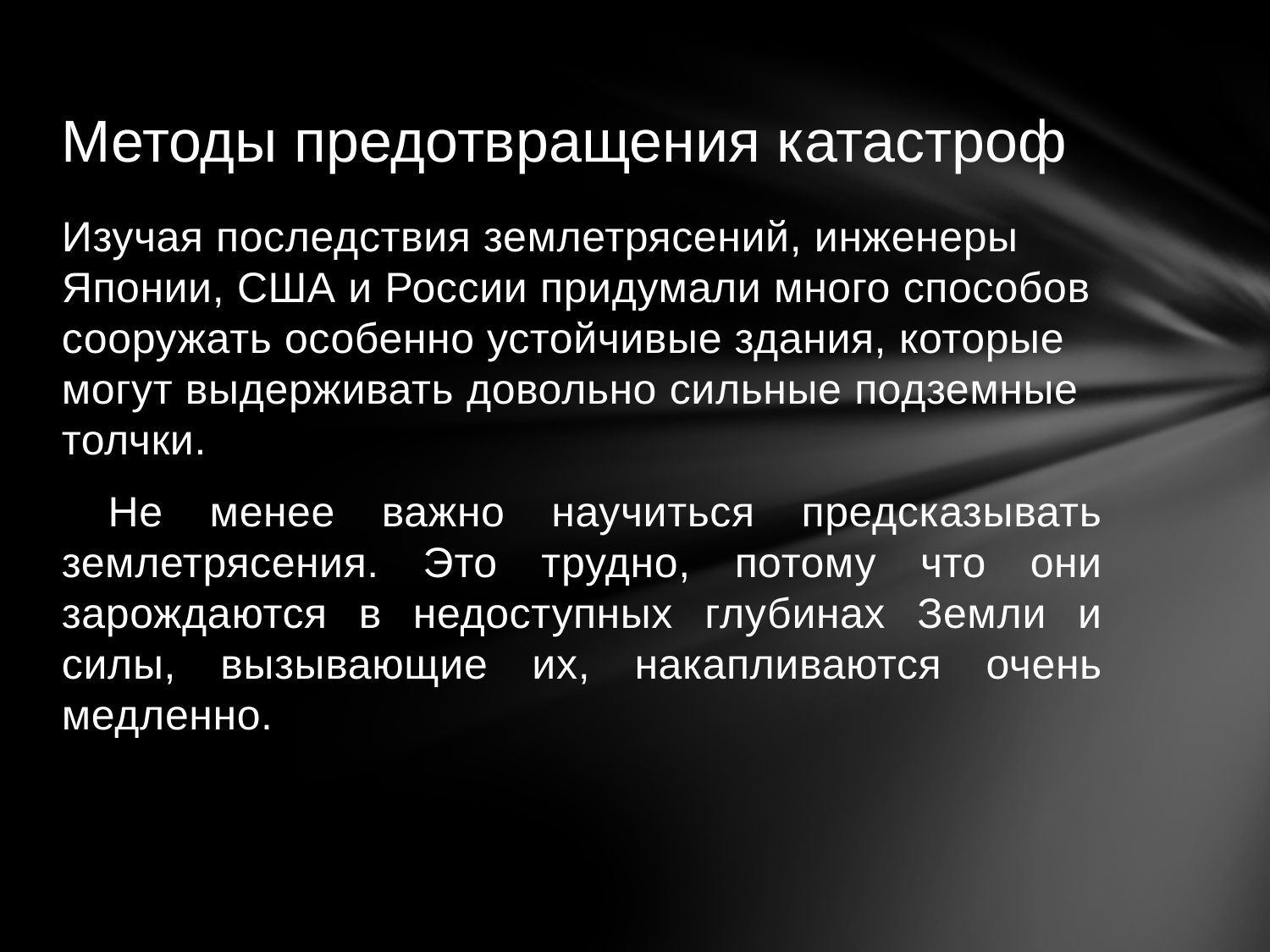

# Методы предотвращения катастроф
Изучая последствия землетрясений, инженеры Японии, США и России придумали много способов сооружать особенно устойчивые здания, которые могут выдерживать довольно сильные подземные толчки.
 Не менее важно научиться предсказывать землетрясения. Это трудно, потому что они зарождаются в недоступных глубинах Земли и силы, вызывающие их, накапливаются очень медленно.